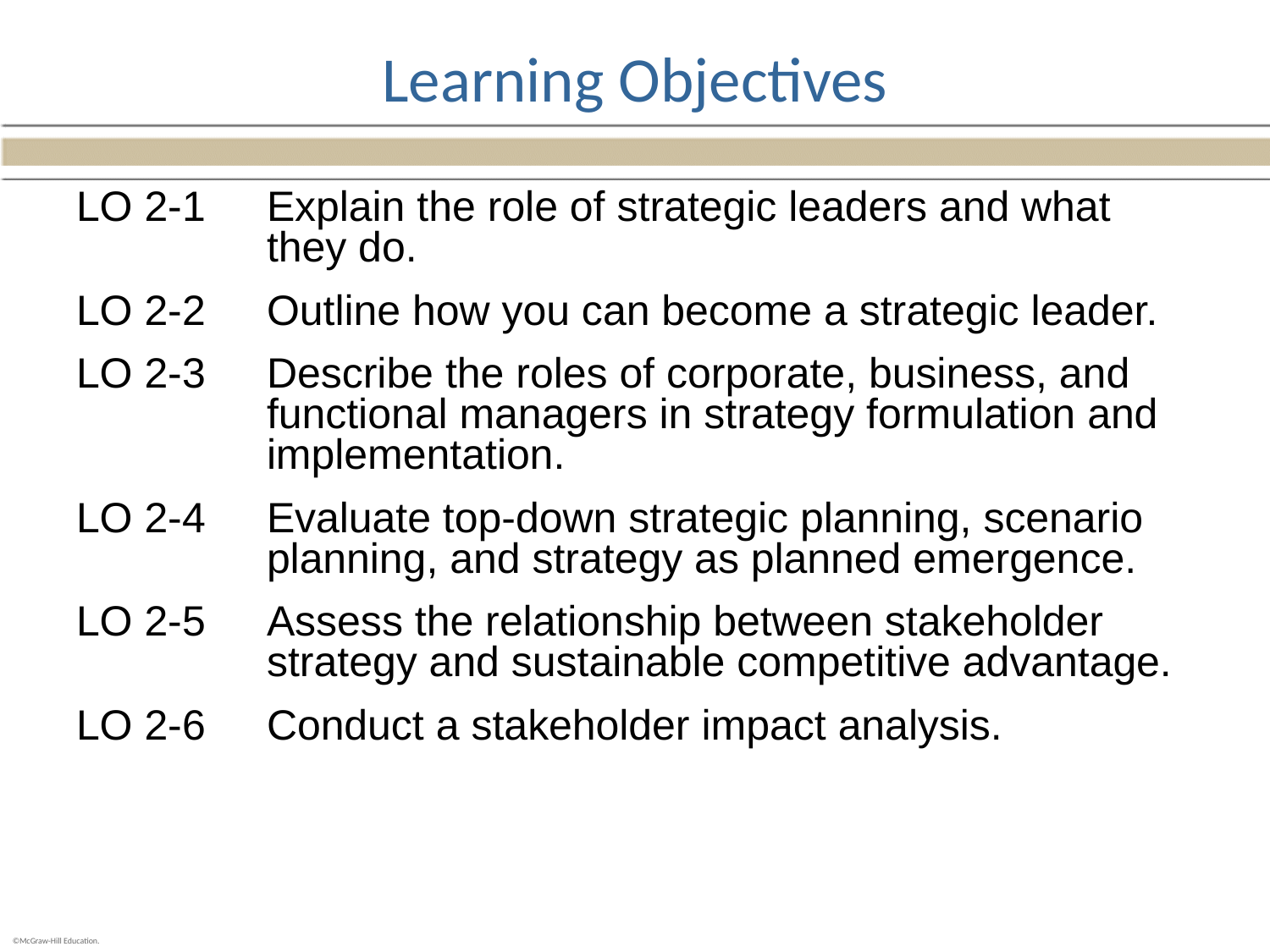

# Learning Objectives
LO 2-1	Explain the role of strategic leaders and what they do.
LO 2-2	Outline how you can become a strategic leader.
LO 2-3	Describe the roles of corporate, business, and functional managers in strategy formulation and implementation.
LO 2-4	Evaluate top-down strategic planning, scenario planning, and strategy as planned emergence.
LO 2-5	Assess the relationship between stakeholder strategy and sustainable competitive advantage.
LO 2-6	Conduct a stakeholder impact analysis.